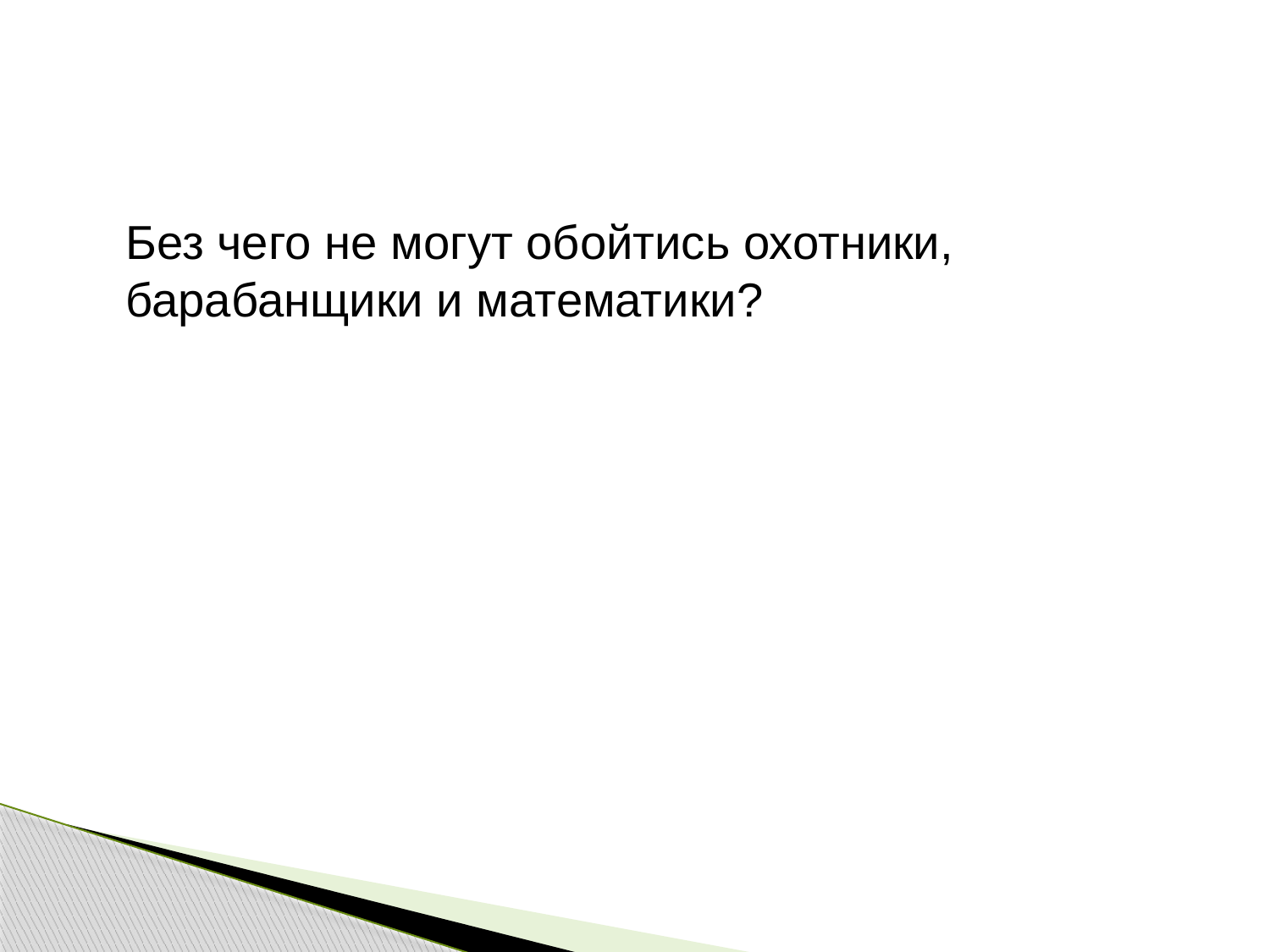

#
Без чего не могут обойтись охотники, барабанщики и математики?